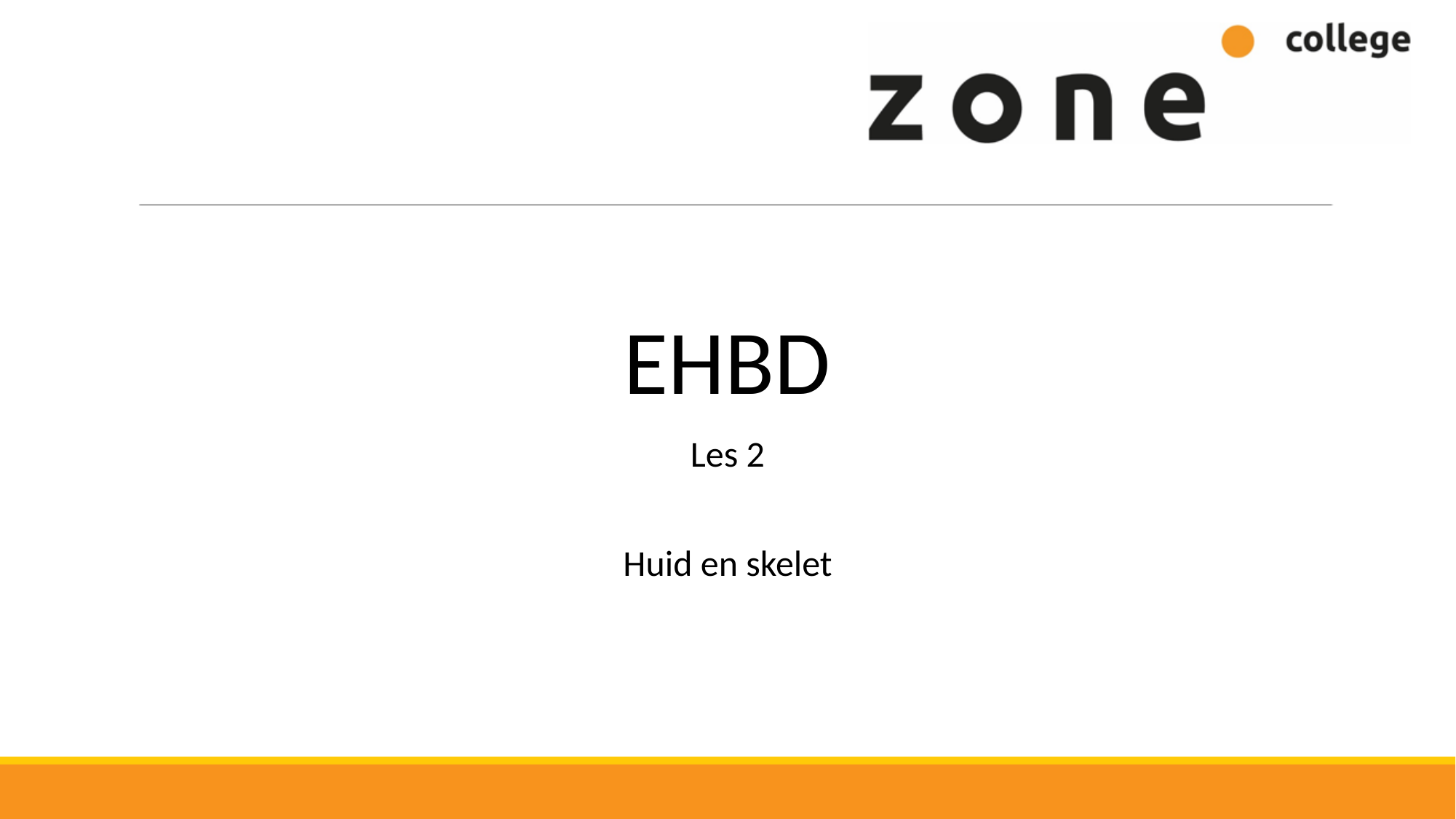

# EHBD
Les 2

Huid en skelet